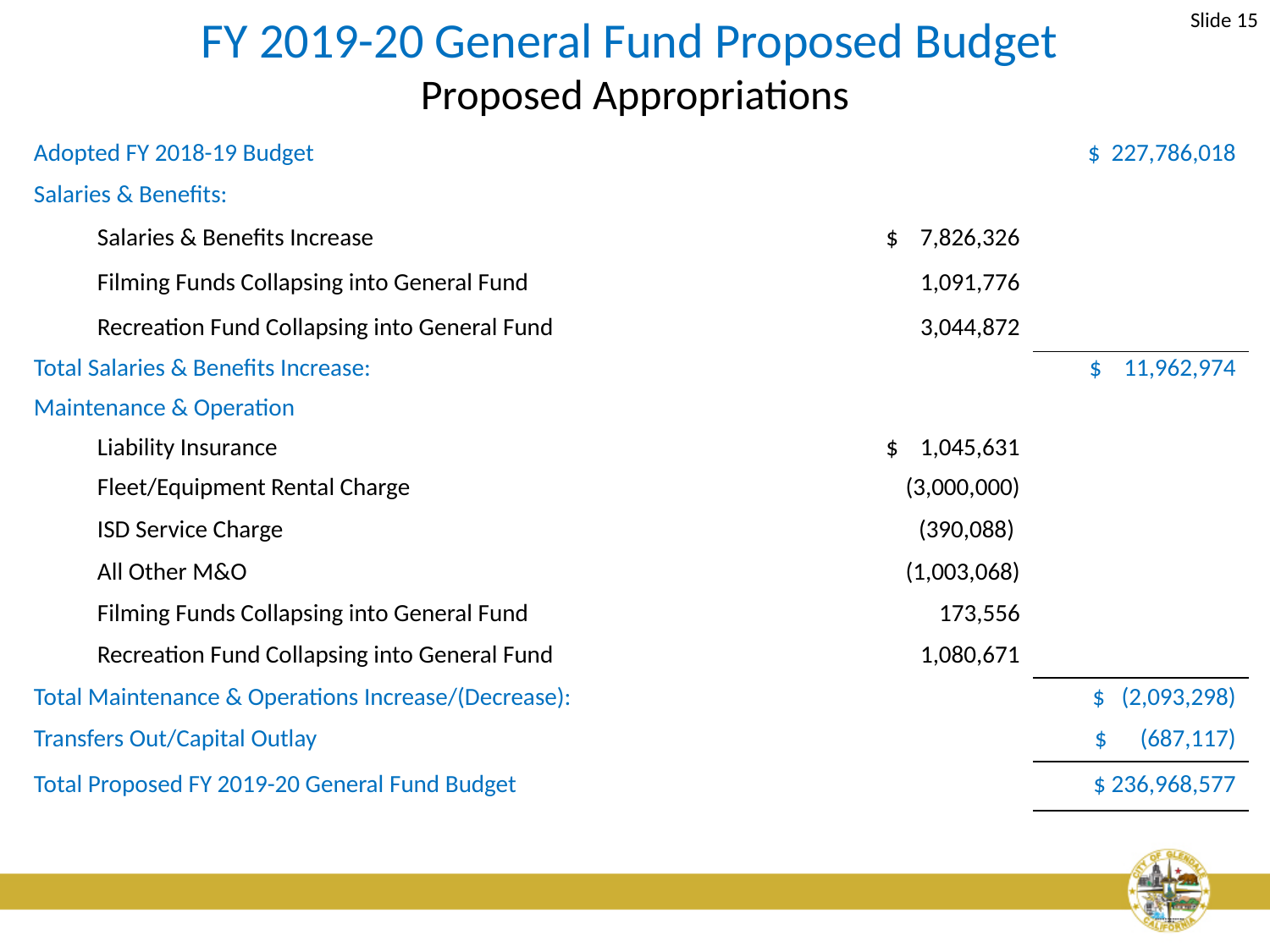

Slide 15
FY 2019-20 General Fund Proposed Budget
Proposed Appropriations
| Adopted FY 2018-19 Budget |  | $ 227,786,018 |
| --- | --- | --- |
| Salaries & Benefits: |  |  |
| Salaries & Benefits Increase | $ 7,826,326 |  |
| Filming Funds Collapsing into General Fund | 1,091,776 |  |
| Recreation Fund Collapsing into General Fund | 3,044,872 |  |
| Total Salaries & Benefits Increase: |  | $ 11,962,974 |
| Maintenance & Operation |  |  |
| Liability Insurance | $ 1,045,631 |  |
| Fleet/Equipment Rental Charge | (3,000,000) |  |
| ISD Service Charge | (390,088) |  |
| All Other M&O | (1,003,068) |  |
| Filming Funds Collapsing into General Fund | 173,556 |  |
| Recreation Fund Collapsing into General Fund | 1,080,671 |  |
| Total Maintenance & Operations Increase/(Decrease): |  | $ (2,093,298) |
| Transfers Out/Capital Outlay |  | $ (687,117) |
| Total Proposed FY 2019-20 General Fund Budget |  | $ 236,968,577 |
|  |  |  |